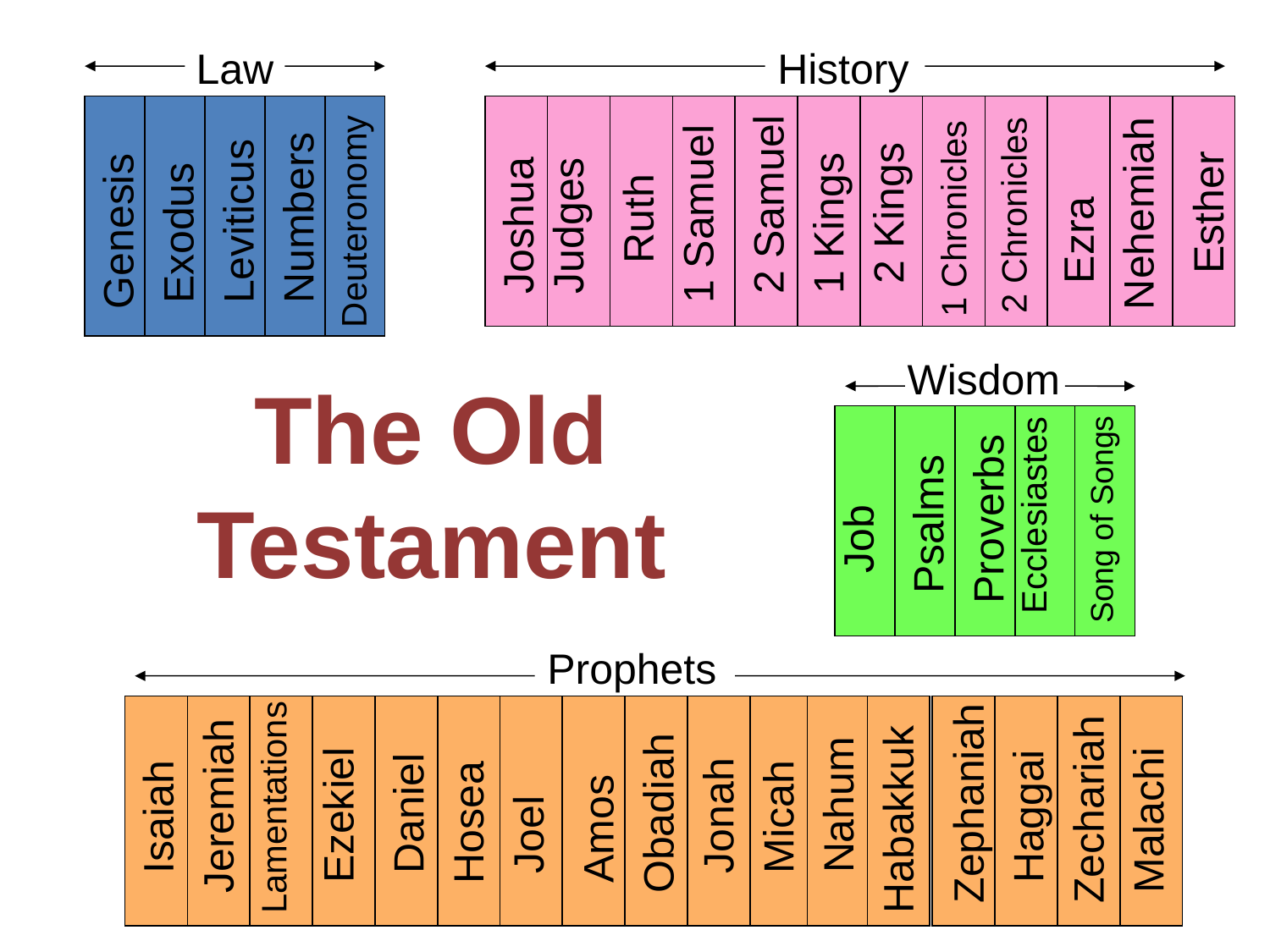

Law
History

Leviticus

Ruth
Exodus
Deuteronomy
1 Samuel
Judges
1 Kings
Nehemiah
Ezra
Numbers
2 Samuel
Esther
2 Kings
Joshua
1 Chronicles
2 Chronicles
Genesis
Wisdom
The Old Testament

Job
Psalms
Ecclesiastes
Proverbs
Song of Songs
Prophets

Nahum
Habakkuk
Haggai
Isaiah
Micah
Malachi
Ezekiel
Hosea
Amos
Joel
Jeremiah
Zephaniah
Zechariah
Daniel
Jonah
Lamentations
Obadiah